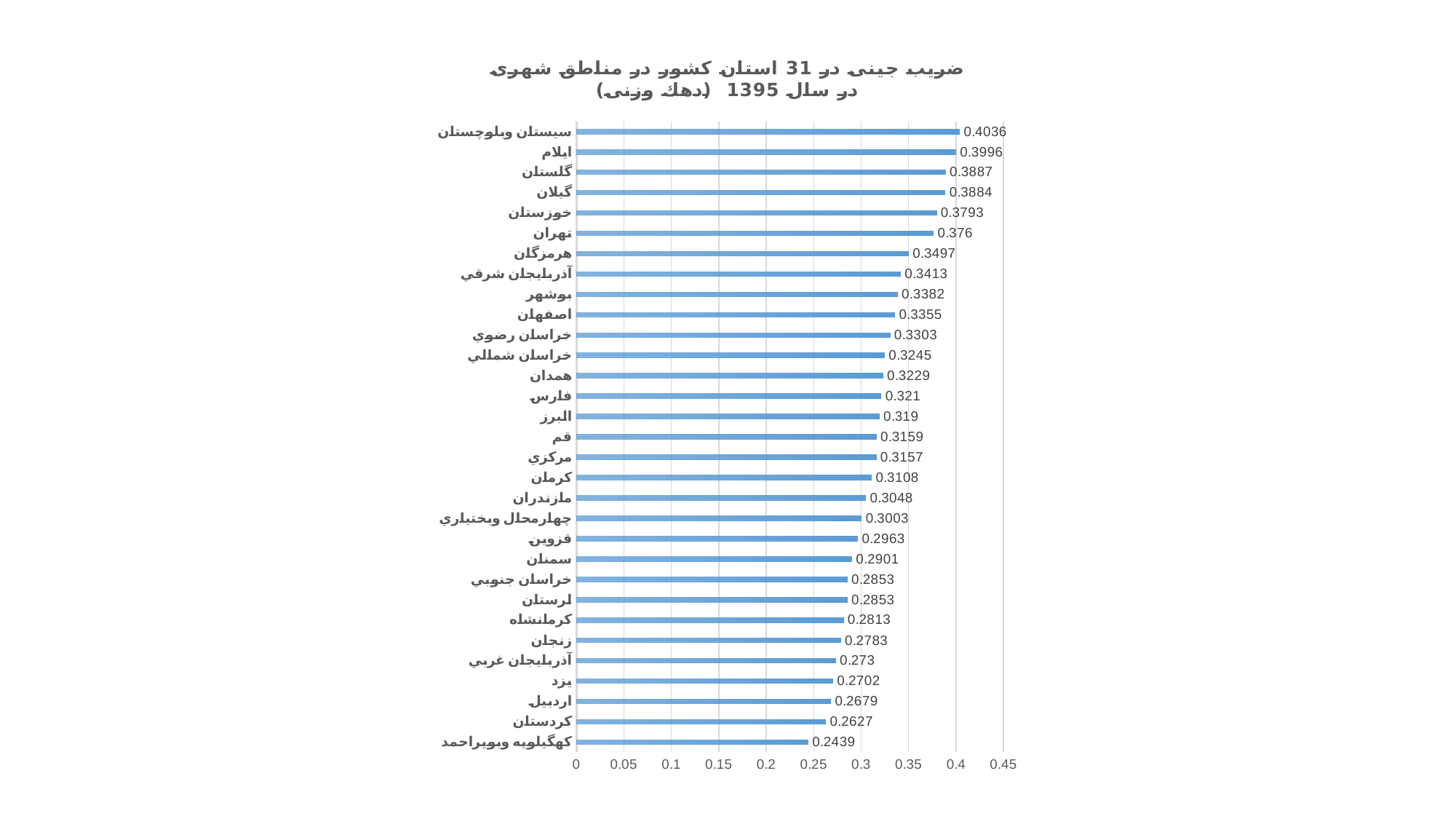

### Chart: ضريب جينی در 31 استان کشور در مناطق شهری
در سال‌ 1395  (دهك وزنی)

| Category |  |
|---|---|
| كهگيلويه وبويراحمد | 0.2439 |
| كردستان | 0.2627 |
| اردبيل | 0.2679 |
| يزد | 0.2702 |
| آذربايجان غربي | 0.273 |
| زنجان | 0.2783 |
| كرمانشاه | 0.2813 |
| لرستان | 0.2853 |
| خراسان جنوبي | 0.2853 |
| سمنان | 0.2901 |
| قزوين | 0.2963 |
| چهارمحال وبختياري | 0.3003 |
| مازندران | 0.3048 |
| كرمان | 0.3108 |
| مركزي | 0.3157 |
| قم | 0.3159 |
| البرز | 0.319 |
| فارس | 0.321 |
| همدان | 0.3229 |
| خراسان شمالي | 0.3245 |
| خراسان رضوي | 0.3303 |
| اصفهان | 0.3355 |
| بوشهر | 0.3382 |
| آذربايجان شرقي | 0.3413 |
| هرمزگان | 0.3497 |
| تهران | 0.376 |
| خوزستان | 0.3793 |
| گيلان | 0.3884 |
| گلستان | 0.3887 |
| ايلام | 0.3996 |
| سيستان وبلوچستان | 0.4036 |